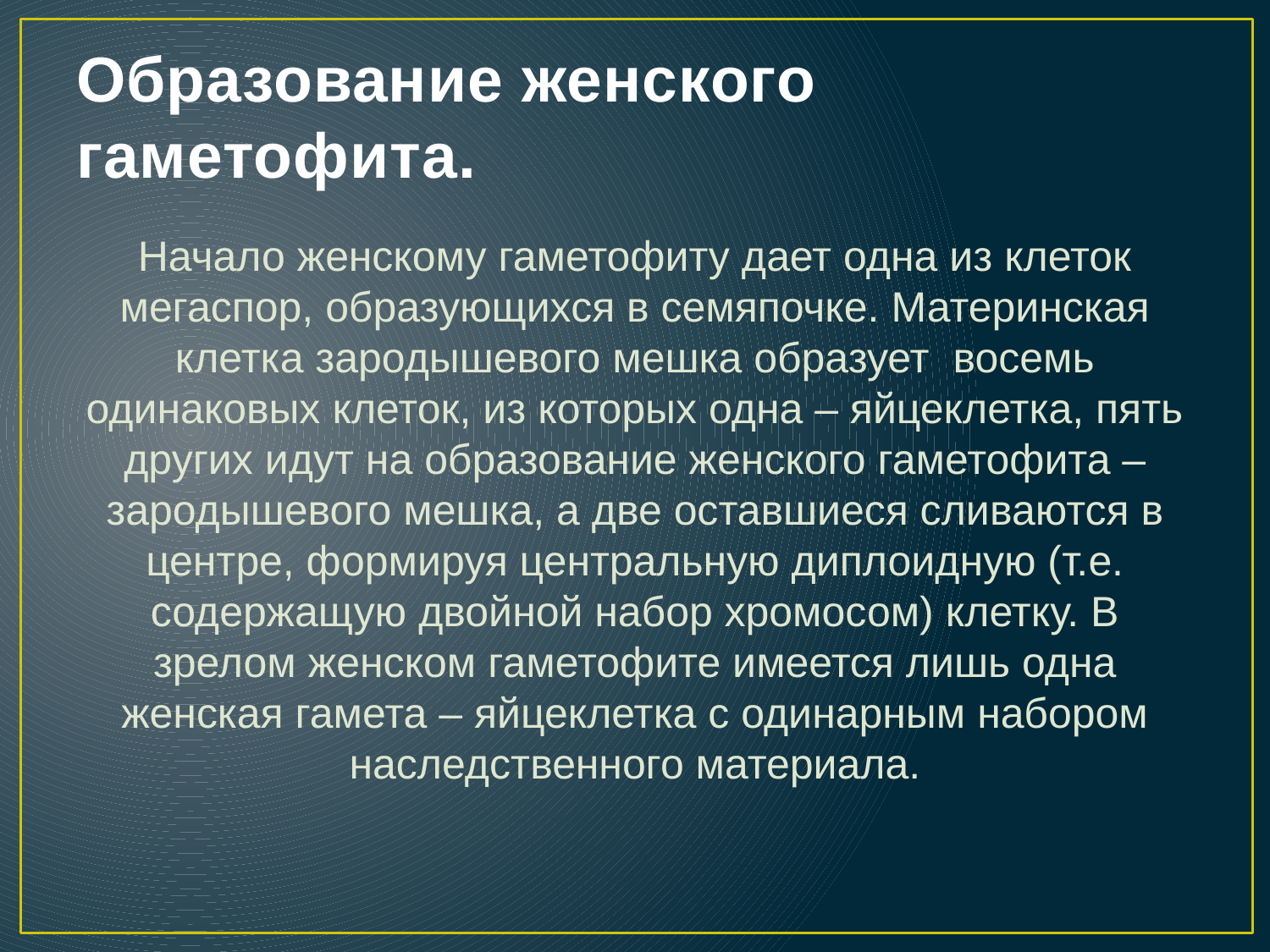

# Образование женского гаметофита.
Начало женскому гаметофиту дает одна из клеток мегаспор, образующихся в семяпочке. Материнская клетка зародышевого мешка образует  восемь одинаковых клеток, из которых одна – яйцеклетка, пять других идут на образование женского гаметофита – зародышевого мешка, а две оставшиеся сливаются в центре, формируя центральную диплоидную (т.е. содержащую двойной набор хромосом) клетку. В зрелом женском гаметофите имеется лишь одна женская гамета – яйцеклетка с одинарным набором наследственного материала.